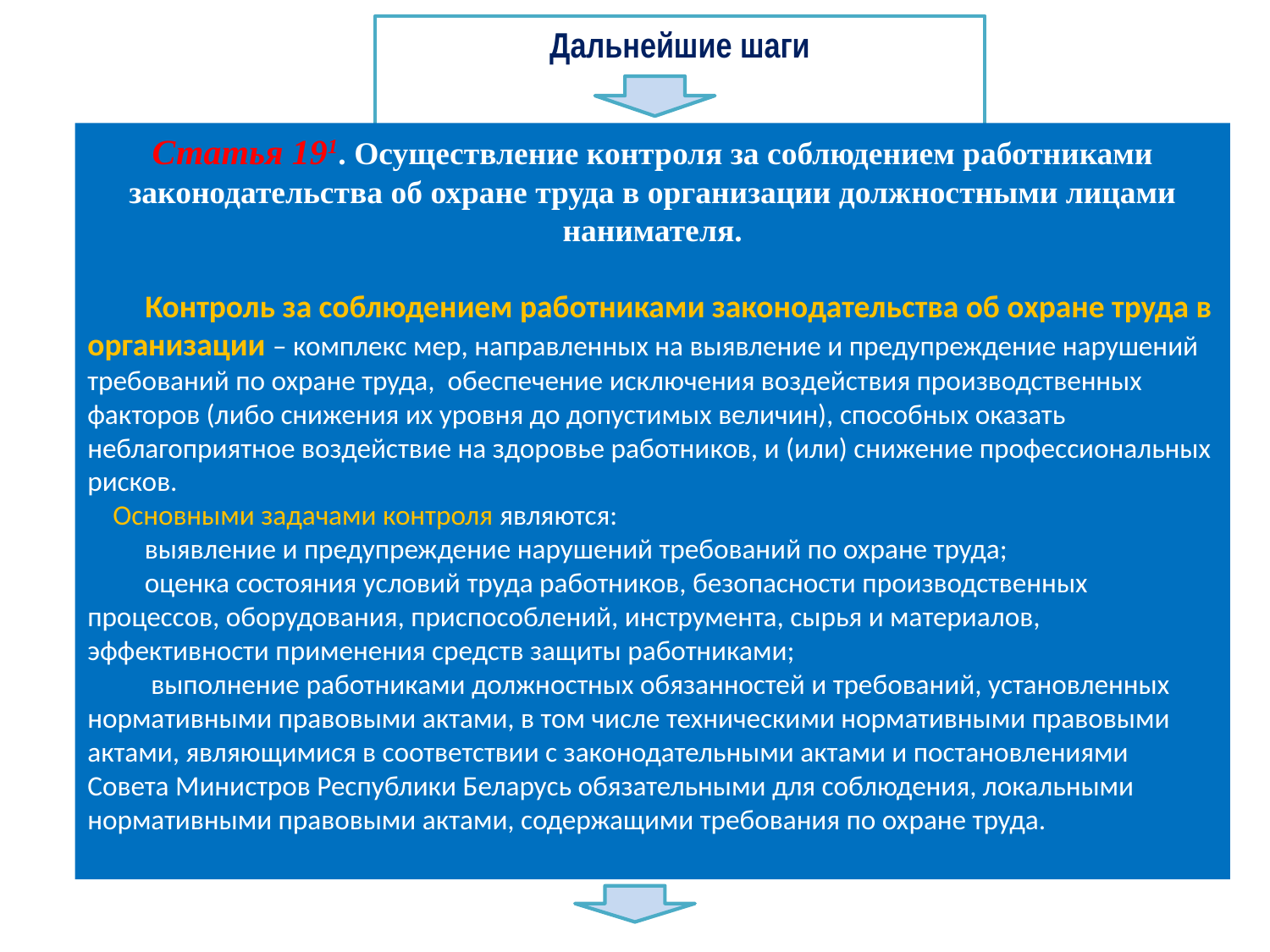

Дальнейшие шаги

Статья 191. Осуществление контроля за соблюдением работниками законодательства об охране труда в организации должностными лицами нанимателя.

        Контроль за соблюдением работниками законодательства об охране труда в организации – комплекс мер, направленных на выявление и предупреждение нарушений требований по охране труда,  обеспечение исключения воздействия производственных факторов (либо снижения их уровня до допустимых величин), способных оказать неблагоприятное воздействие на здоровье работников, и (или) снижение профессиональных рисков.
    Основными задачами контроля являются:
         выявление и предупреждение нарушений требований по охране труда;
         оценка состояния условий труда работников, безопасности производственных процессов, оборудования, приспособлений, инструмента, сырья и материалов, эффективности применения средств защиты работниками;
          выполнение работниками должностных обязанностей и требований, установленных нормативными правовыми актами, в том числе техническими нормативными правовыми актами, являющимися в соответствии с законодательными актами и постановлениями Совета Министров Республики Беларусь обязательными для соблюдения, локальными нормативными правовыми актами, содержащими требования по охране труда.